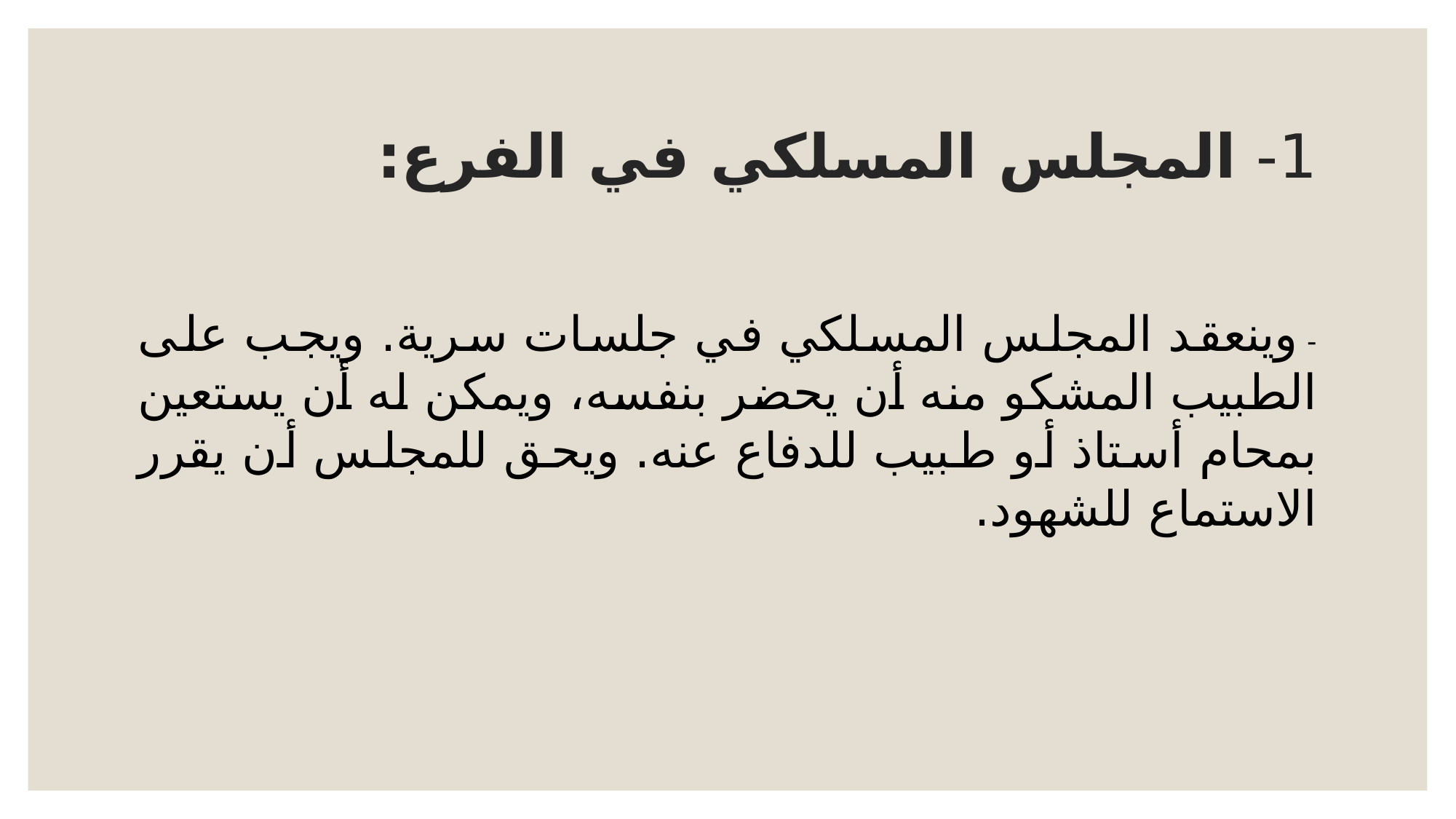

# 1- المجلس المسلكي في الفرع:

- وينعقد المجلس المسلكي في جلسات سرية. ويجب على الطبيب المشكو منه أن يحضر بنفسه، ويمكن له أن يستعين بمحام أستاذ أو طبيب للدفاع عنه. ويحق للمجلس أن يقرر الاستماع للشهود.